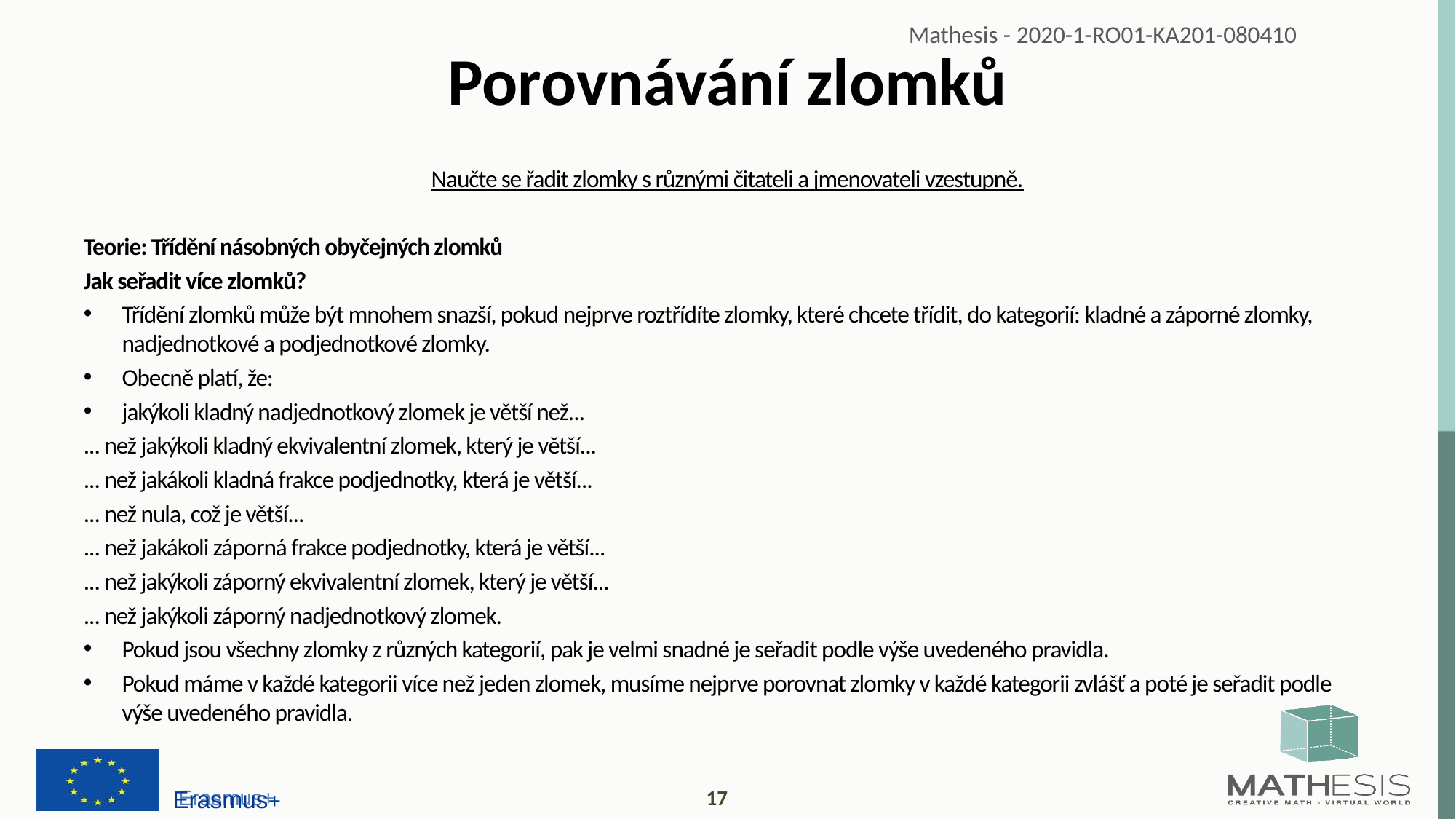

# Porovnávání zlomků
Naučte se řadit zlomky s různými čitateli a jmenovateli vzestupně.

Teorie: Třídění násobných obyčejných zlomků
Jak seřadit více zlomků?
Třídění zlomků může být mnohem snazší, pokud nejprve roztřídíte zlomky, které chcete třídit, do kategorií: kladné a záporné zlomky, nadjednotkové a podjednotkové zlomky.
Obecně platí, že:
jakýkoli kladný nadjednotkový zlomek je větší než...
... než jakýkoli kladný ekvivalentní zlomek, který je větší...
... než jakákoli kladná frakce podjednotky, která je větší...
... než nula, což je větší...
... než jakákoli záporná frakce podjednotky, která je větší...
... než jakýkoli záporný ekvivalentní zlomek, který je větší...
... než jakýkoli záporný nadjednotkový zlomek.
Pokud jsou všechny zlomky z různých kategorií, pak je velmi snadné je seřadit podle výše uvedeného pravidla.
Pokud máme v každé kategorii více než jeden zlomek, musíme nejprve porovnat zlomky v každé kategorii zvlášť a poté je seřadit podle výše uvedeného pravidla.